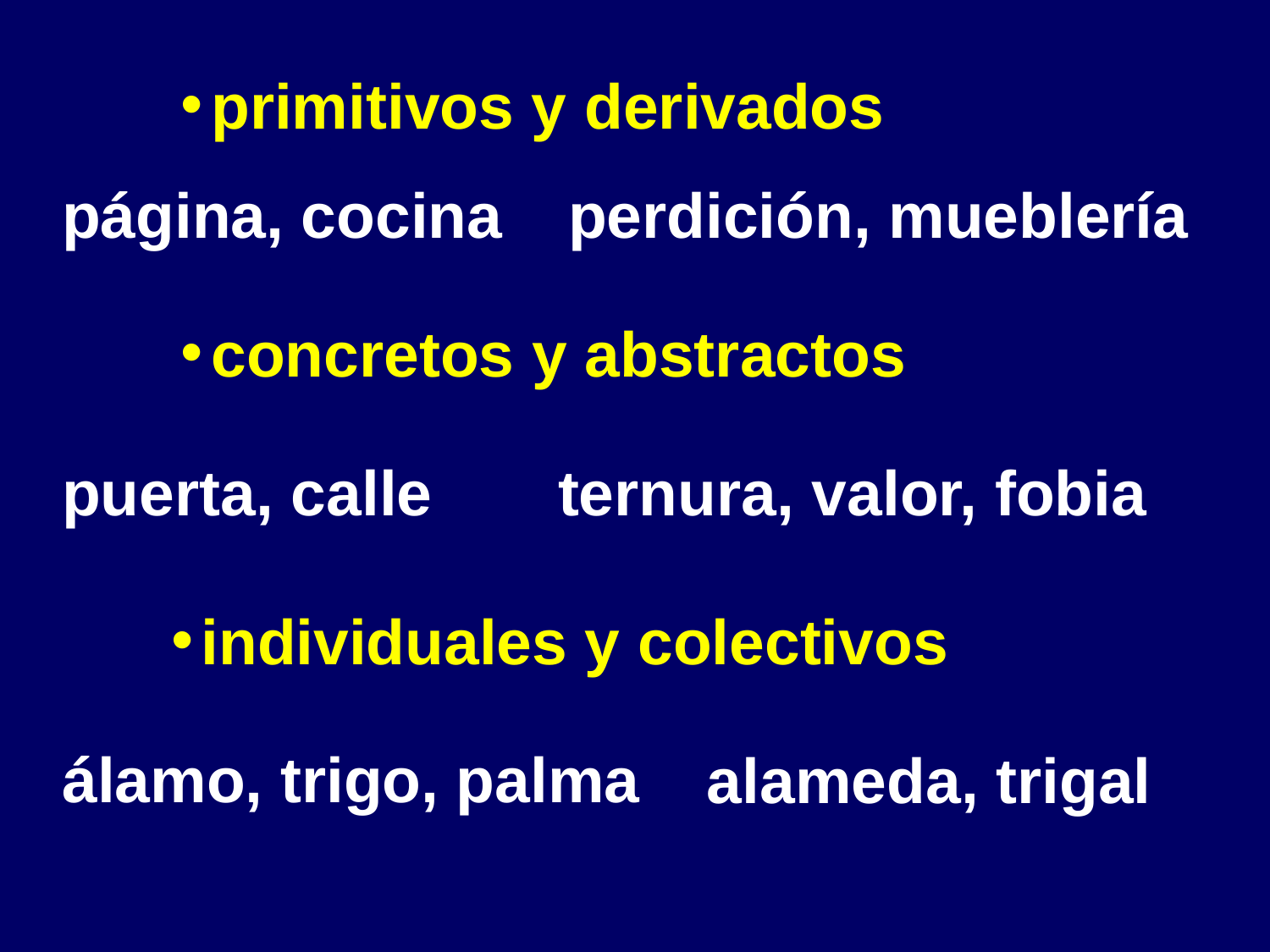

primitivos y derivados

página, cocina
perdición, mueblería
concretos y abstractos
puerta, calle
ternura, valor, fobia
individuales y colectivos

álamo, trigo, palma
alameda, trigal